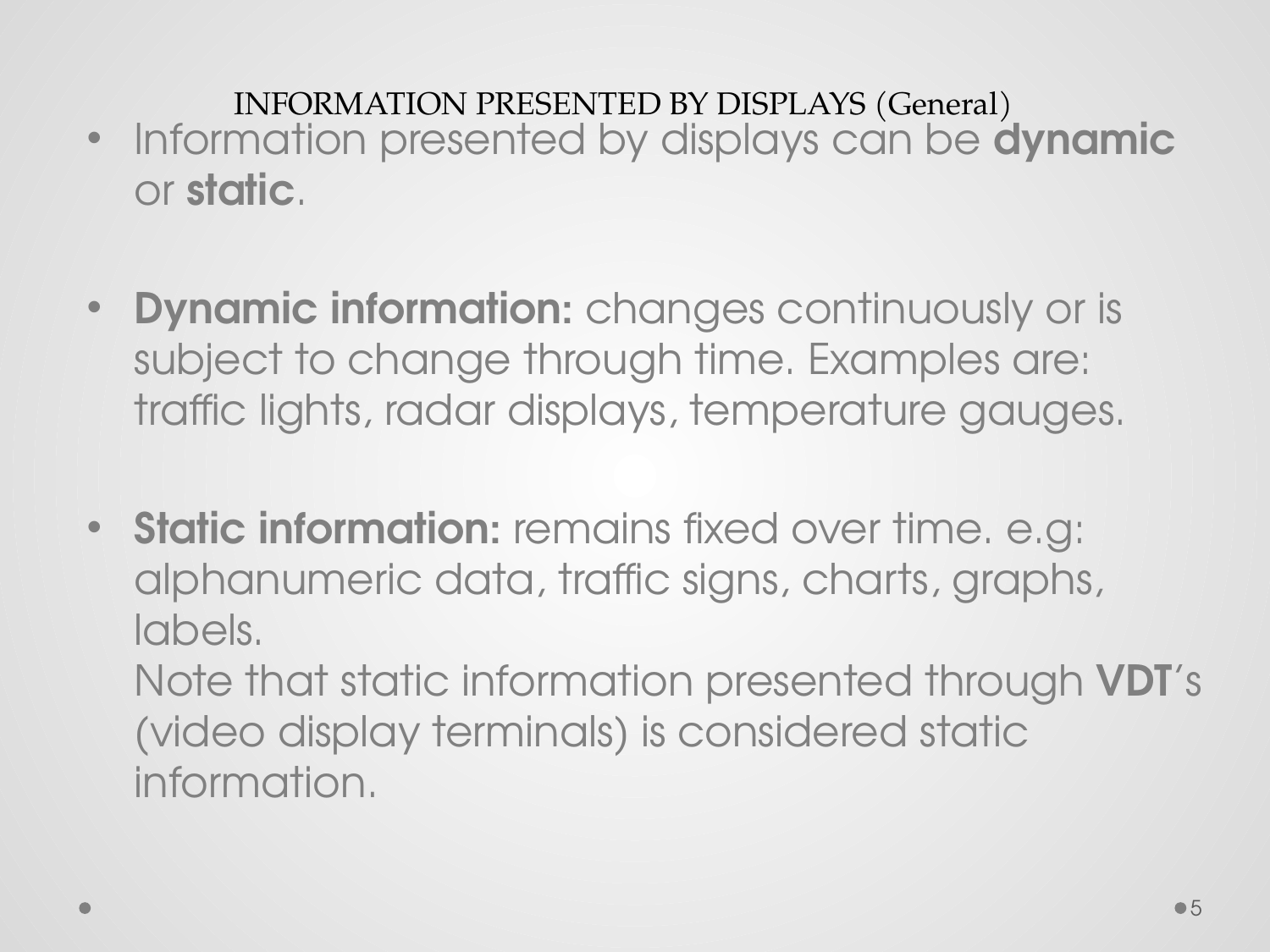

# INFORMATION PRESENTED BY DISPLAYS (General)

Information presented by displays can be dynamic or static.

Dynamic information: changes continuously or is subject to change through time. Examples are: traffic lights, radar displays, temperature gauges.

Static information: remains fixed over time. e.g: alphanumeric data, traffic signs, charts, graphs, labels.
Note that static information presented through VDT’s (video display terminals) is considered static information.
5